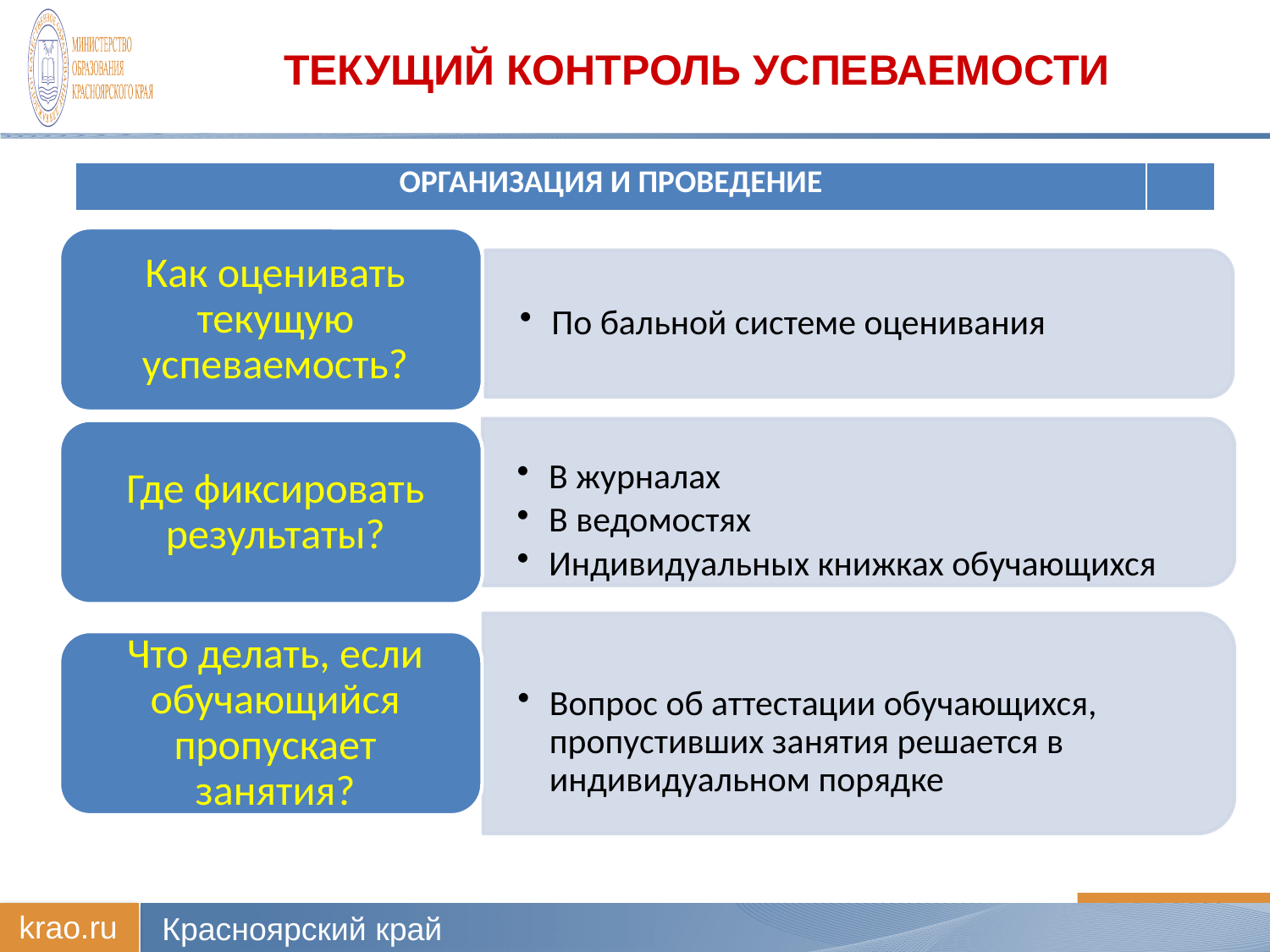

# ТЕКУЩИЙ КОНТРОЛЬ УСПЕВАЕМОСТИ
| ОРГАНИЗАЦИЯ И ПРОВЕДЕНИЕ |  |
| --- | --- |
По бальной системе оценивания
Как оценивать текущую успеваемость?

В журналах
В ведомостях
Индивидуальных книжках обучающихся
Где фиксировать результаты?

Вопрос об аттестации обучающихся, пропустивших занятия решается в индивидуальном порядке
Что делать, если обучающийся пропускает занятия?